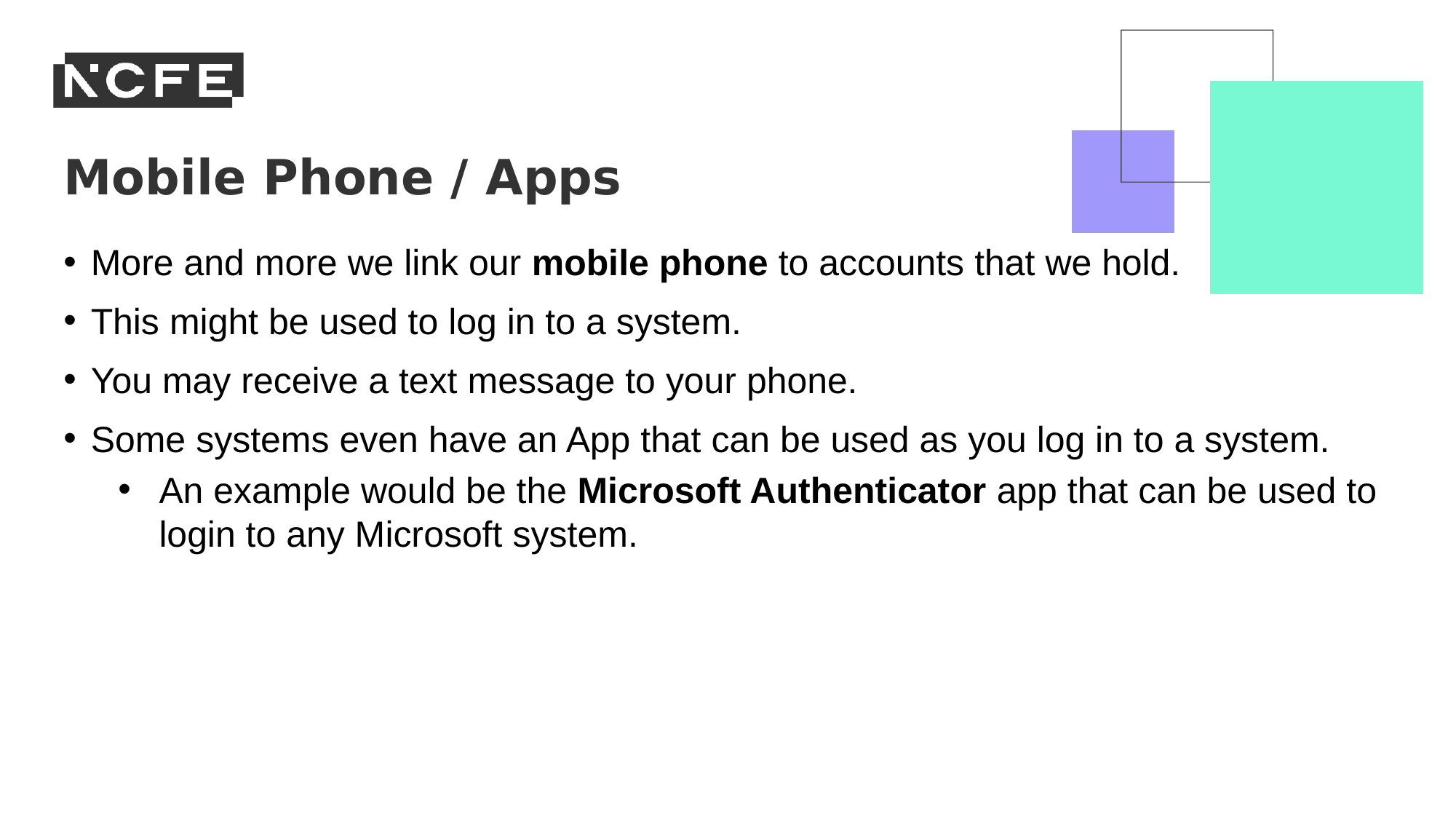

Mobile Phone / Apps
More and more we link our mobile phone to accounts that we hold.
This might be used to log in to a system.
You may receive a text message to your phone.
Some systems even have an App that can be used as you log in to a system.
An example would be the Microsoft Authenticator app that can be used to login to any Microsoft system.